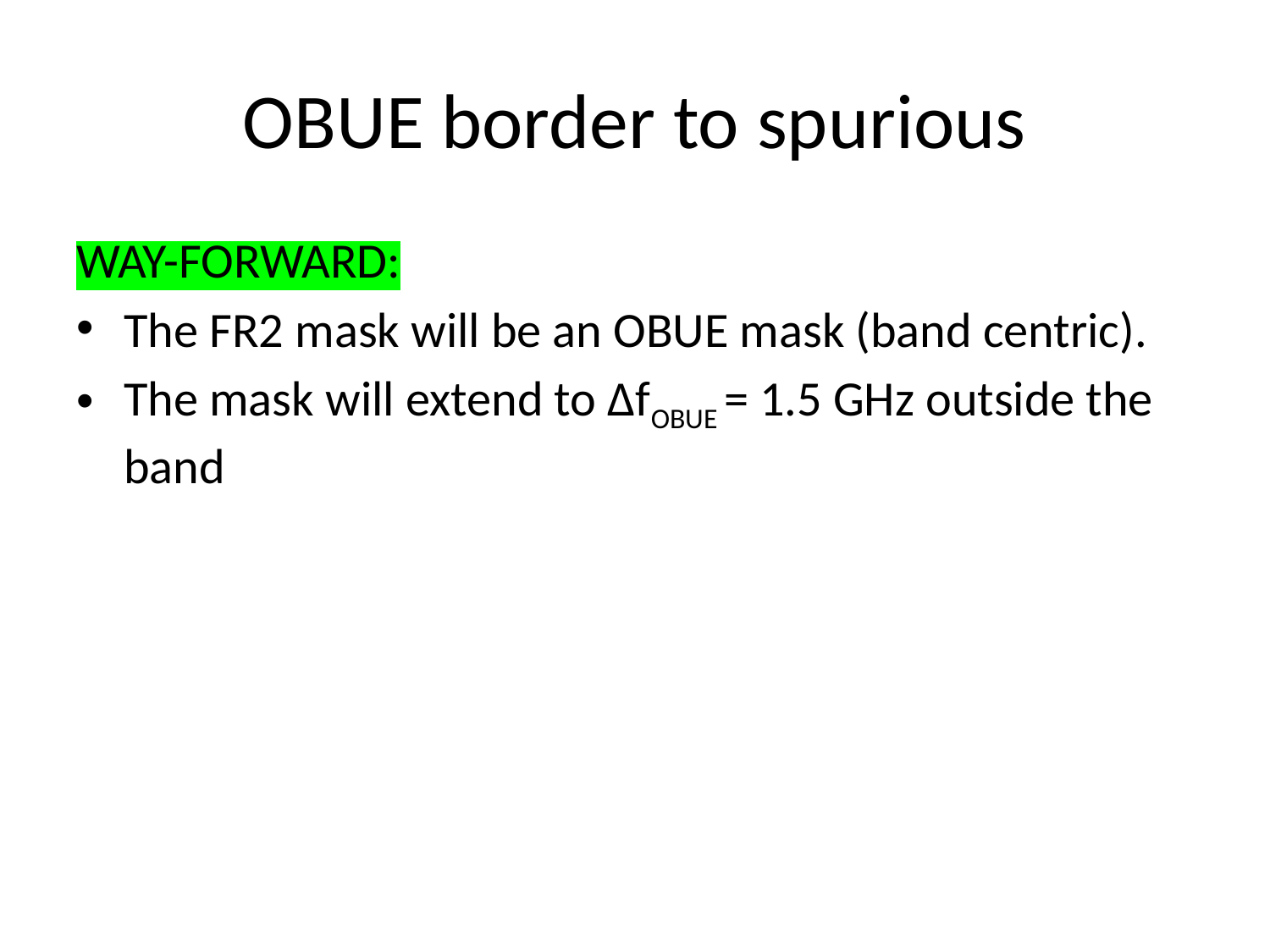

# OBUE border to spurious
WAY-FORWARD:
The FR2 mask will be an OBUE mask (band centric).
The mask will extend to ΔfOBUE = 1.5 GHz outside the band